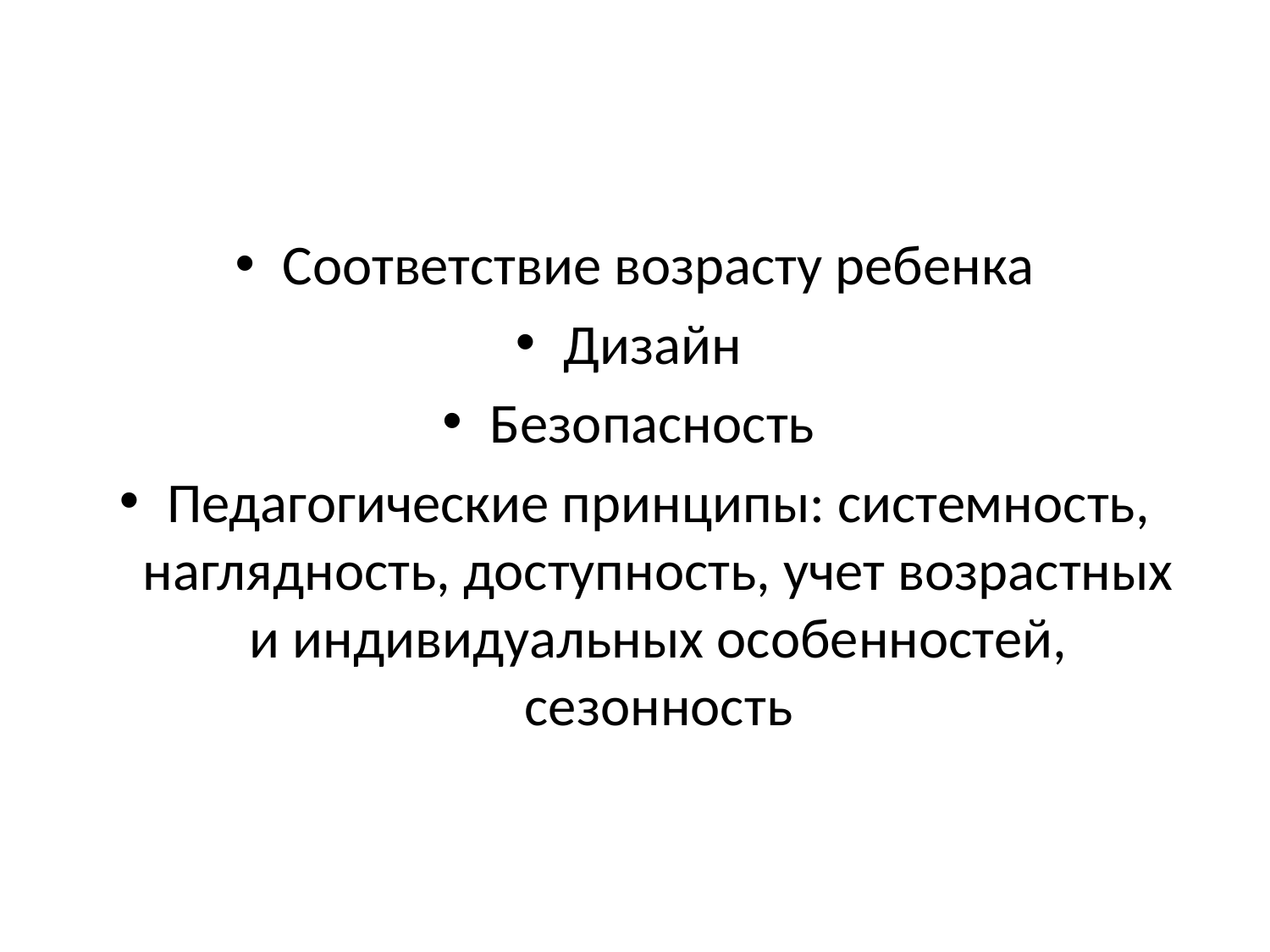

#
Соответствие возрасту ребенка
Дизайн
Безопасность
Педагогические принципы: системность, наглядность, доступность, учет возрастных и индивидуальных особенностей, сезонность